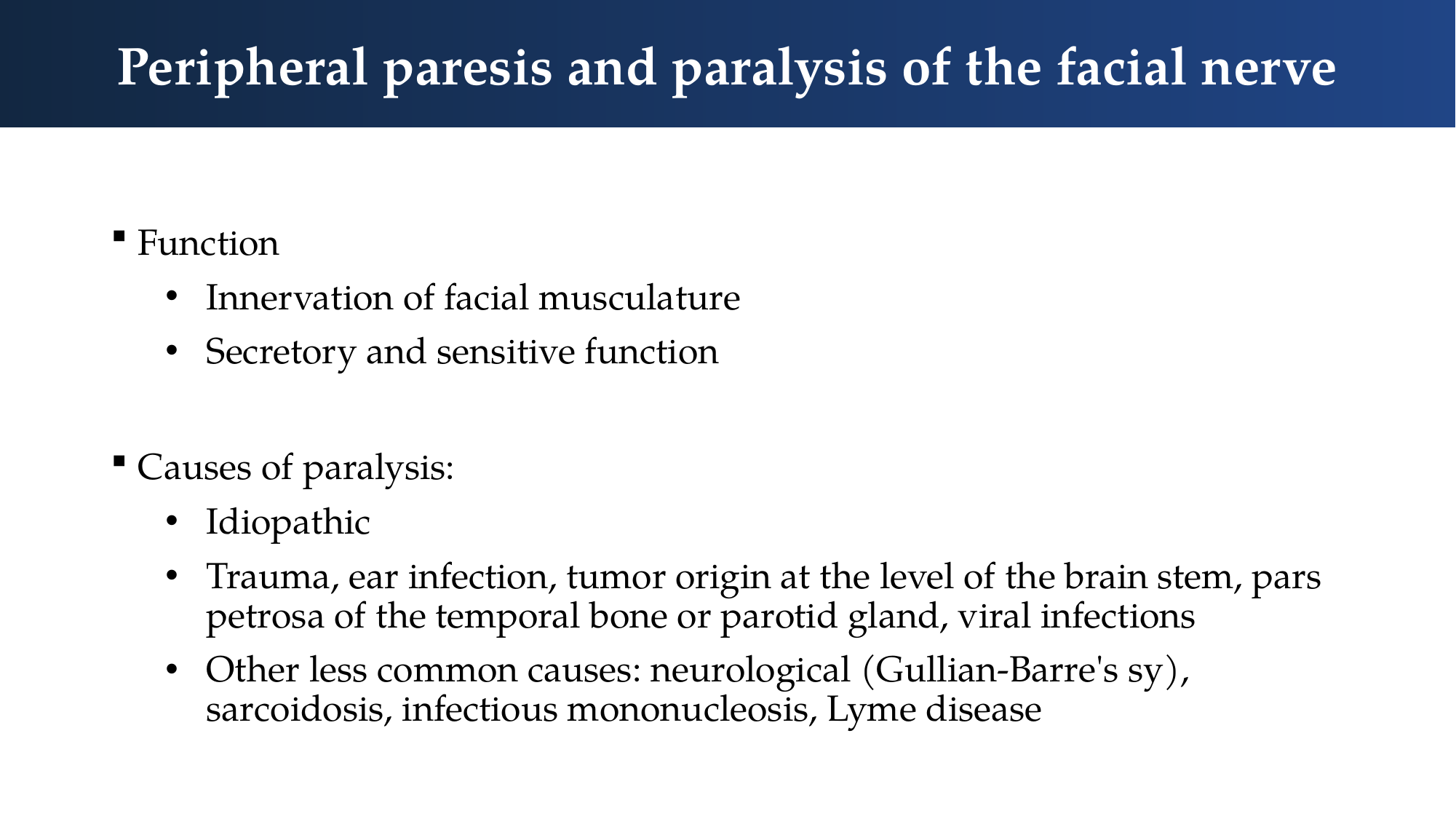

Peripheral paresis and paralysis of the facial nerve
Function
Innervation of facial musculature
Secretory and sensitive function

Causes of paralysis:
Idiopathic
Trauma, ear infection, tumor origin at the level of the brain stem, pars petrosa of the temporal bone or parotid gland, viral infections
Other less common causes: neurological (Gullian-Barre's sy), sarcoidosis, infectious mononucleosis, Lyme disease